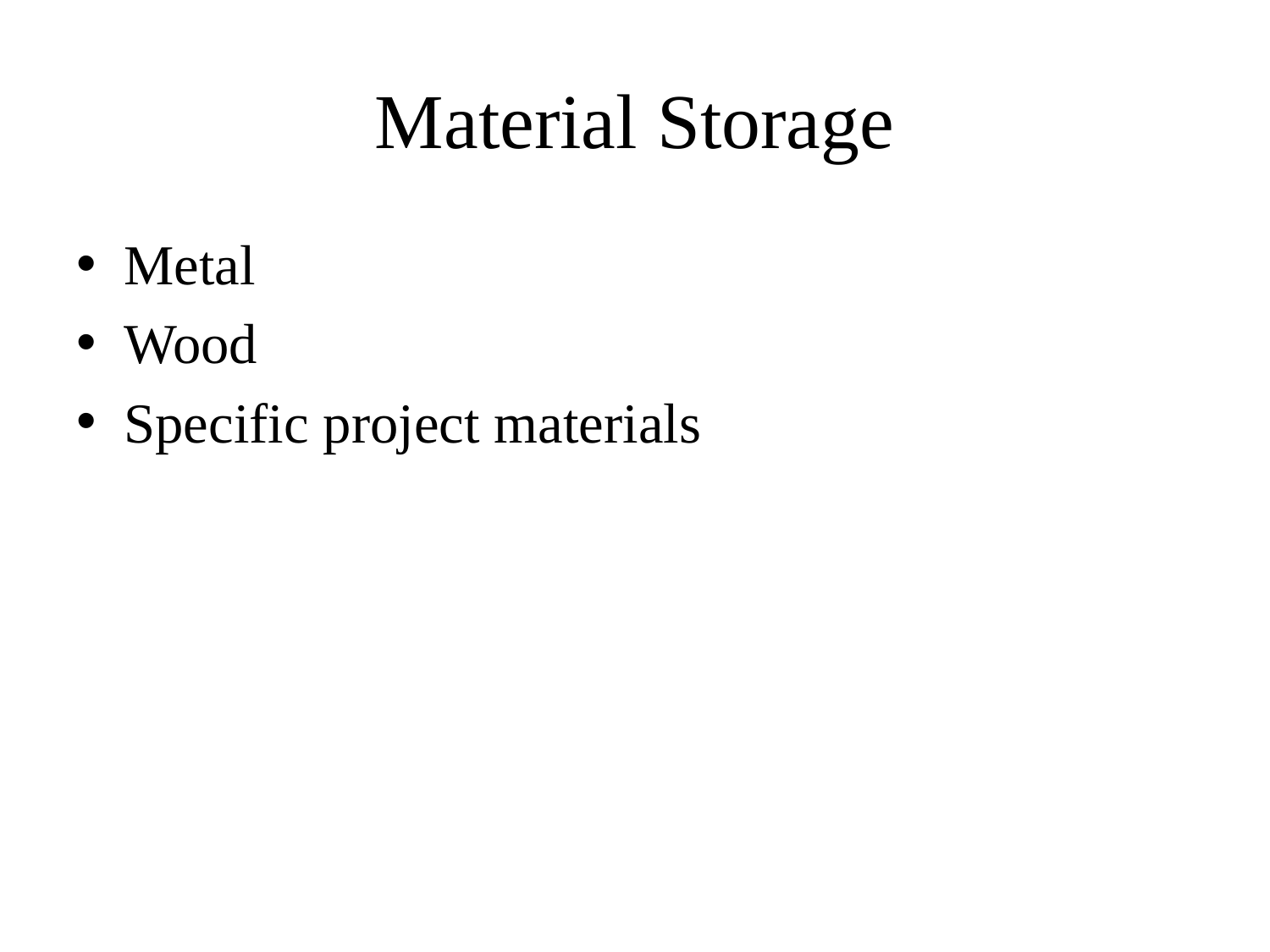

# Material Storage
Metal
Wood
Specific project materials